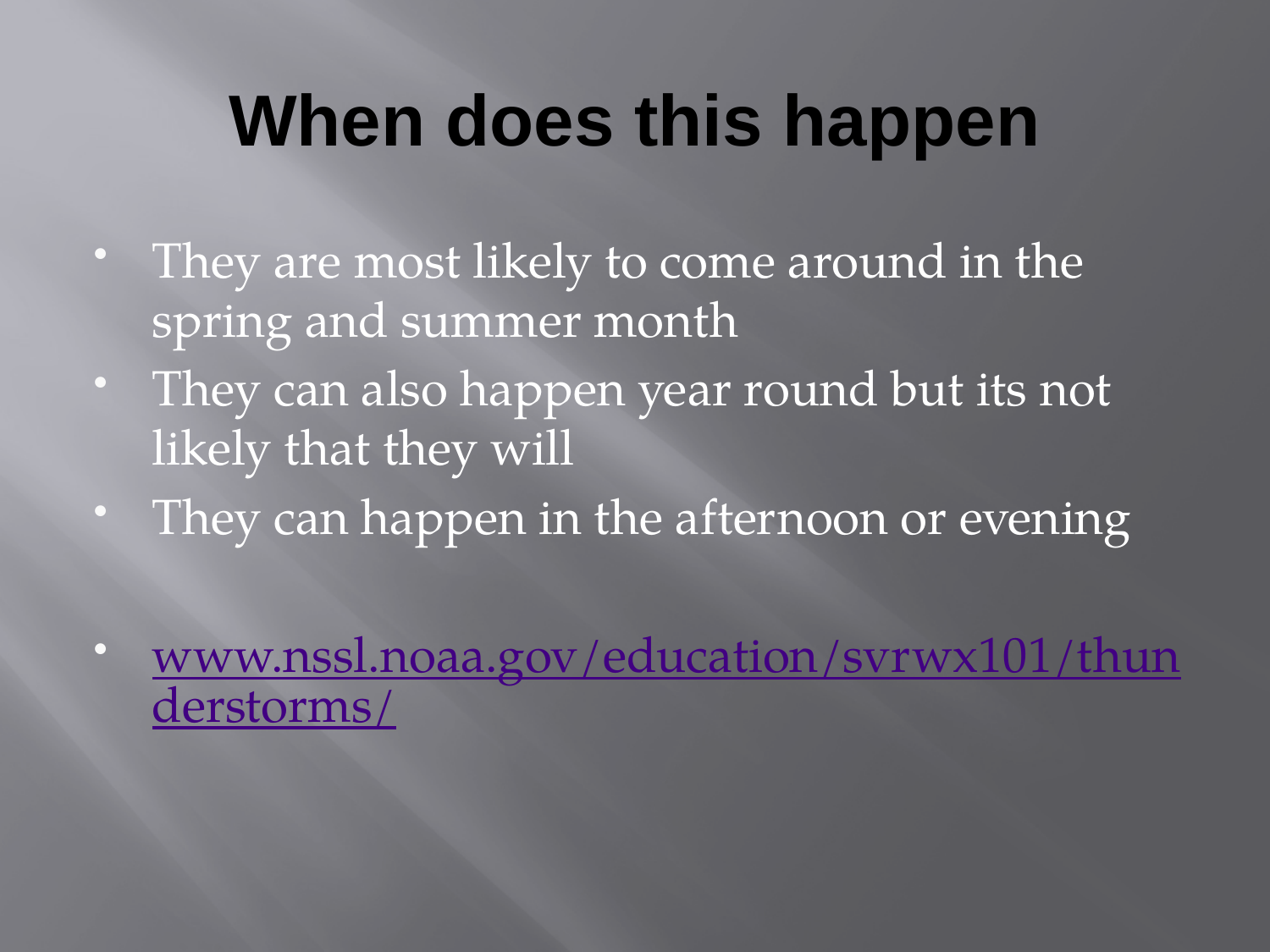

# When does this happen
They are most likely to come around in the spring and summer month
They can also happen year round but its not likely that they will
They can happen in the afternoon or evening

www.nssl.noaa.gov/education/svrwx101/thunderstorms/